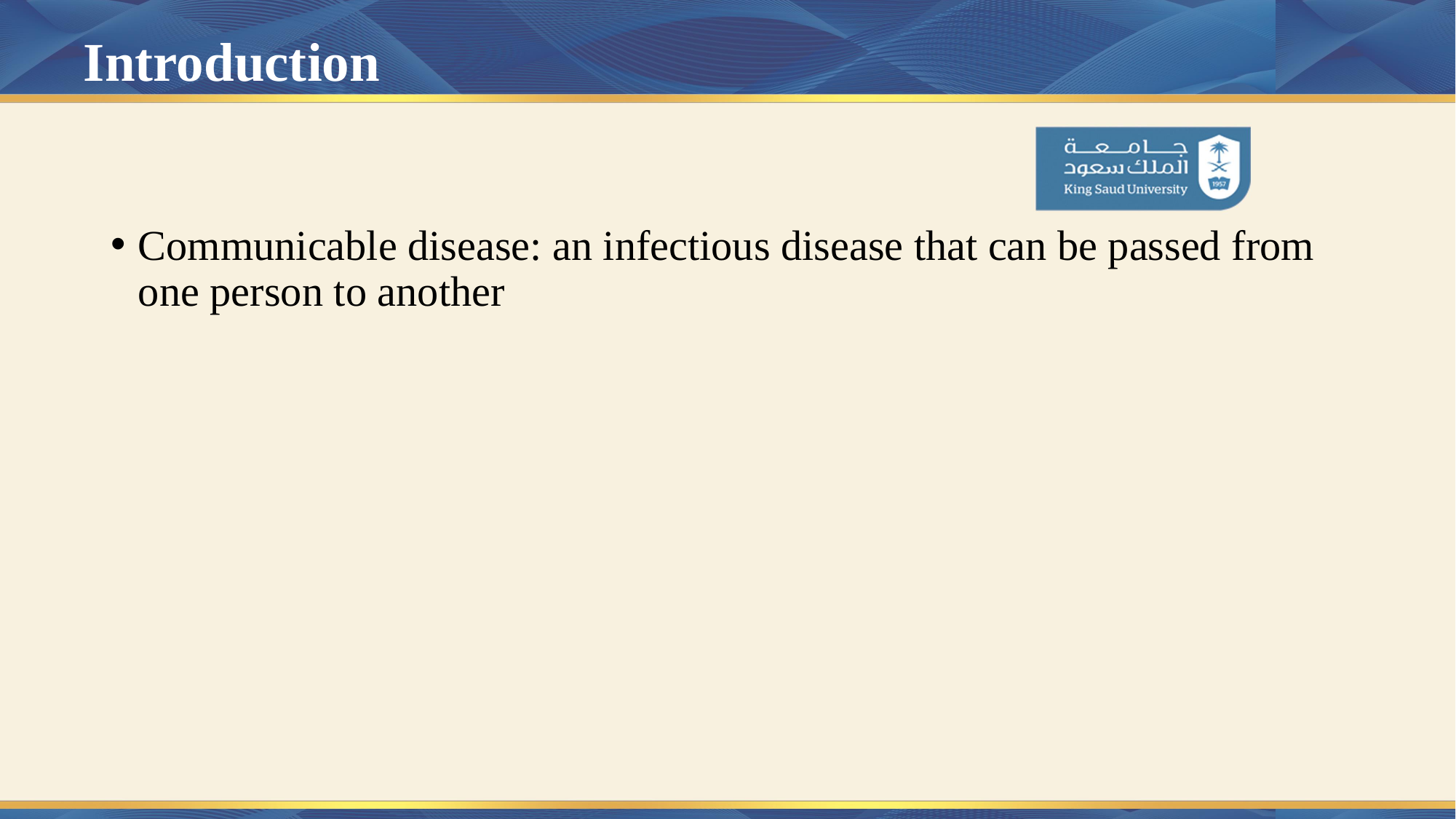

# Introduction
Communicable disease: an infectious disease that can be passed from one person to another